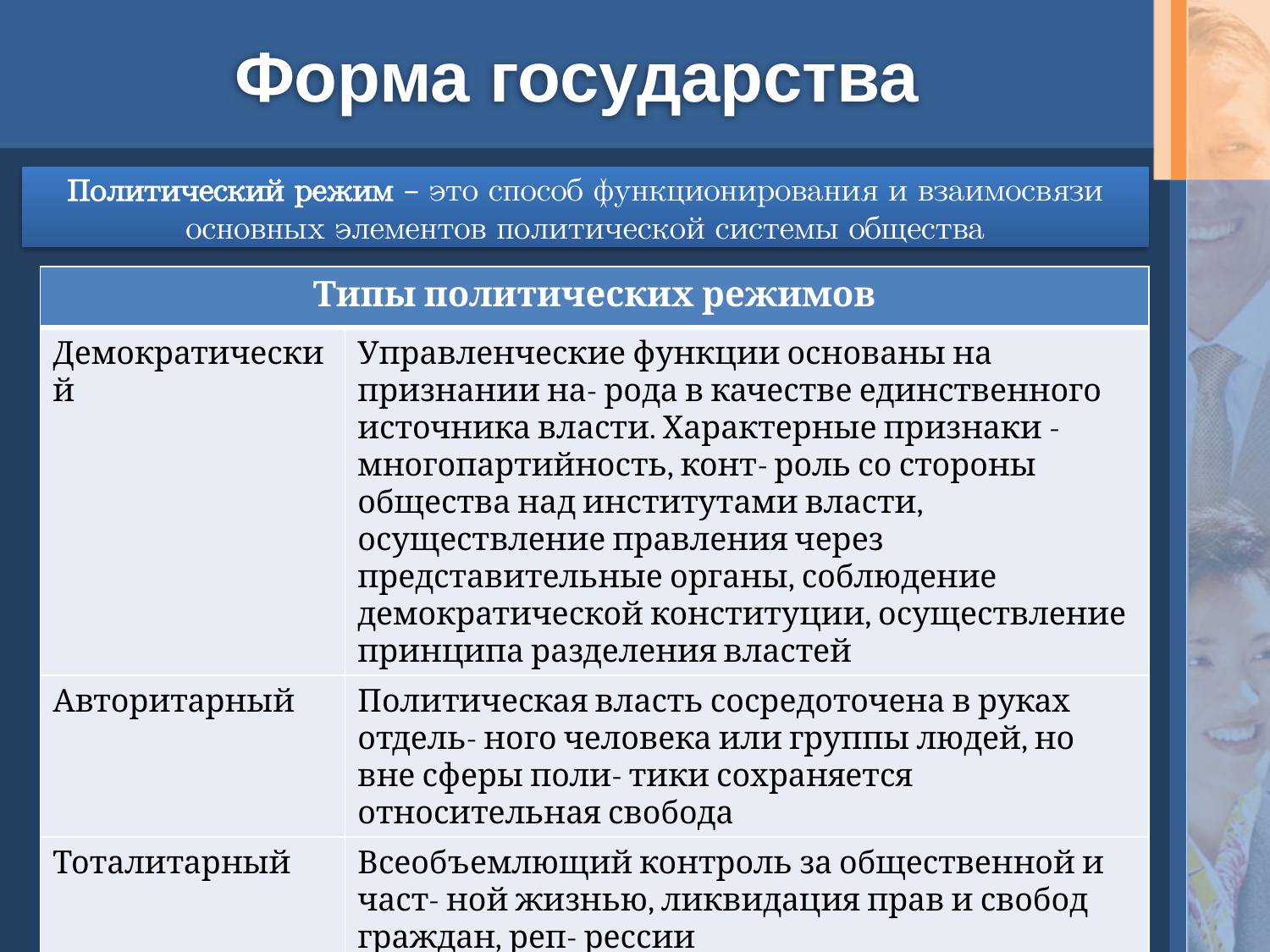

# Форма государства
Политический режим – это способ функционирования и взаимосвязи основных элементов политической системы общества
| Типы политических режимов |  |
| --- | --- |
| Демократический | Управленческие функции основаны на признании на- рода в качестве единственного источника власти. Характерные признаки - многопартийность, конт- роль со стороны общества над институтами власти, осуществление правления через представительные органы, соблюдение демократической конституции, осуществление принципа разделения властей |
| Авторитарный | Политическая власть сосредоточена в руках отдель- ного человека или группы людей, но вне сферы поли- тики сохраняется относительная свобода |
| Тоталитарный | Всеобъемлющий контроль за общественной и част- ной жизнью, ликвидация прав и свобод граждан, реп- рессии |